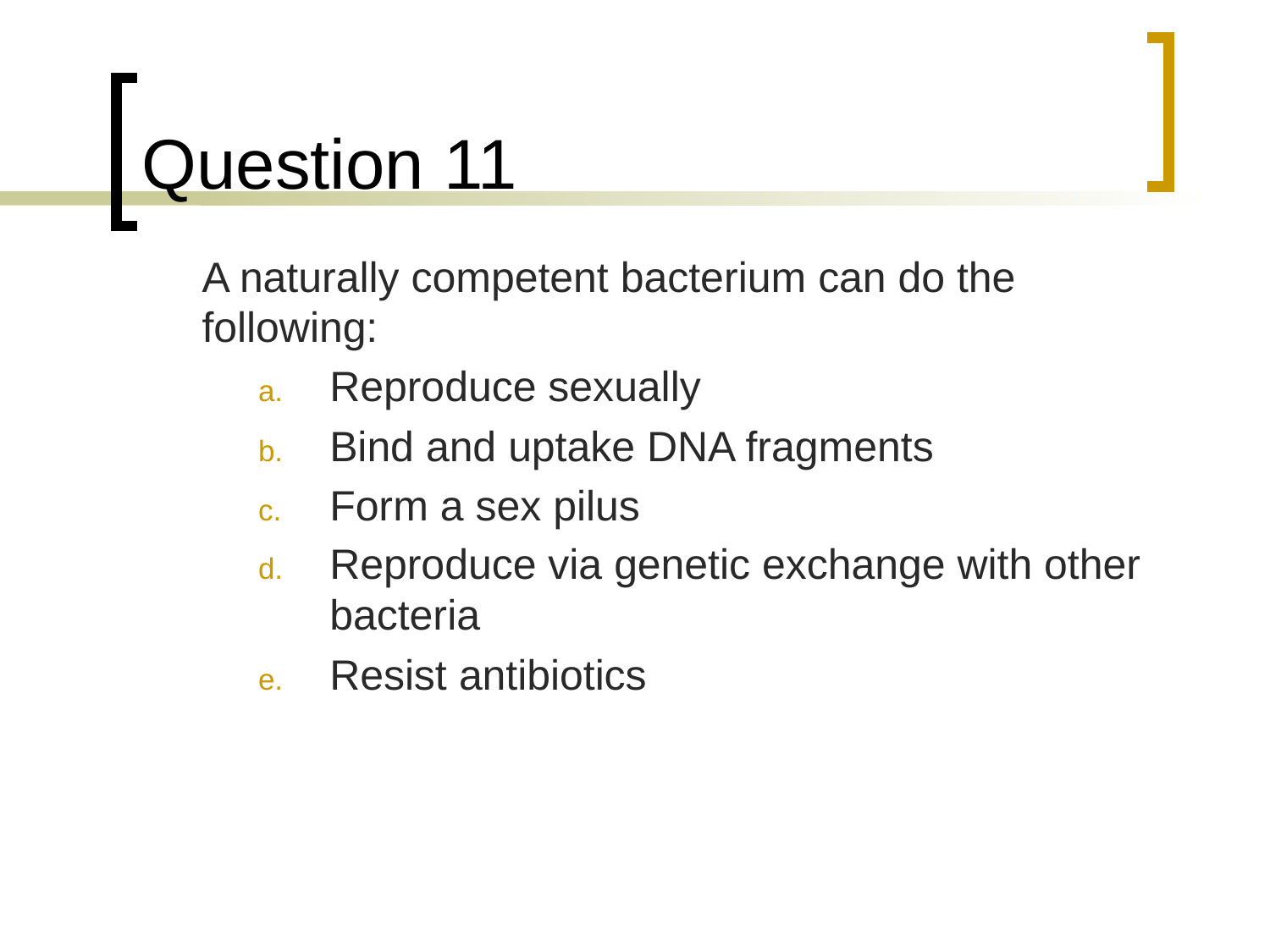

# Question 11
	A naturally competent bacterium can do the following:
Reproduce sexually
Bind and uptake DNA fragments
Form a sex pilus
Reproduce via genetic exchange with other bacteria
Resist antibiotics